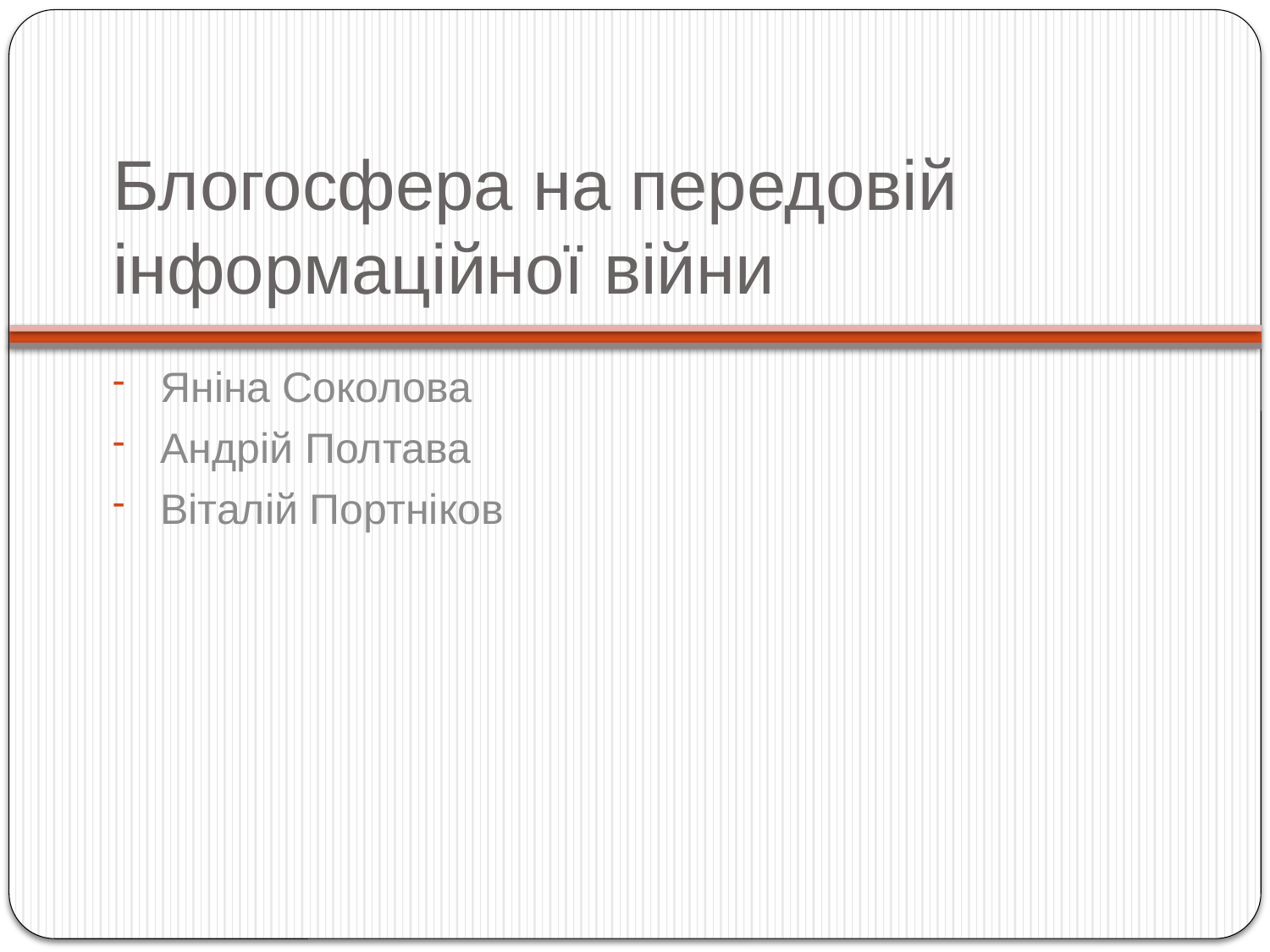

# Блогосфера на передовій інформаційної війни
Яніна Соколова
Андрій Полтава
Віталій Портніков